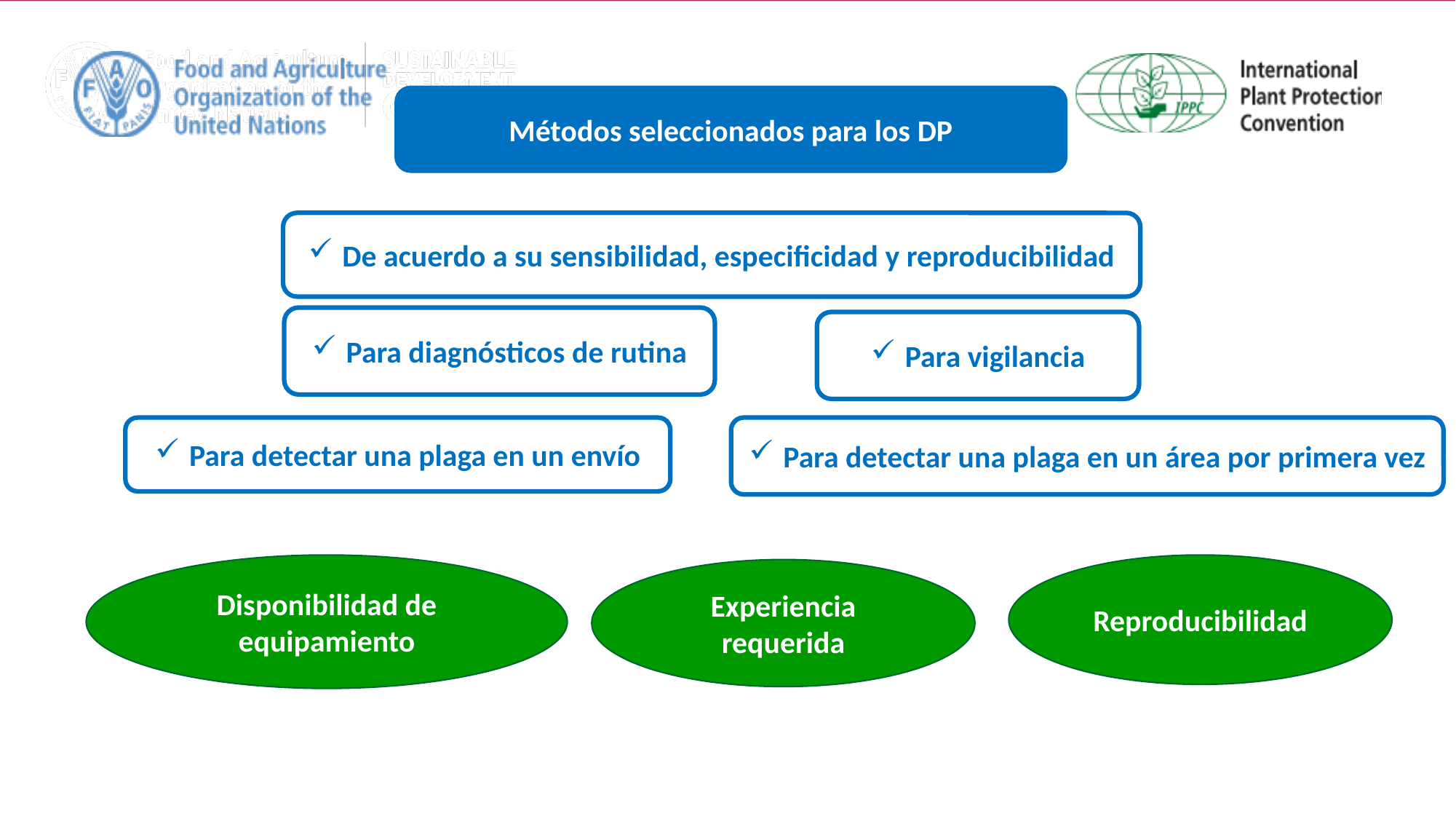

Métodos seleccionados para los DP
De acuerdo a su sensibilidad, especificidad y reproducibilidad
Para diagnósticos de rutina
Para vigilancia
Para detectar una plaga en un envío
Para detectar una plaga en un área por primera vez
Disponibilidad de equipamiento
Reproducibilidad
Experiencia requerida